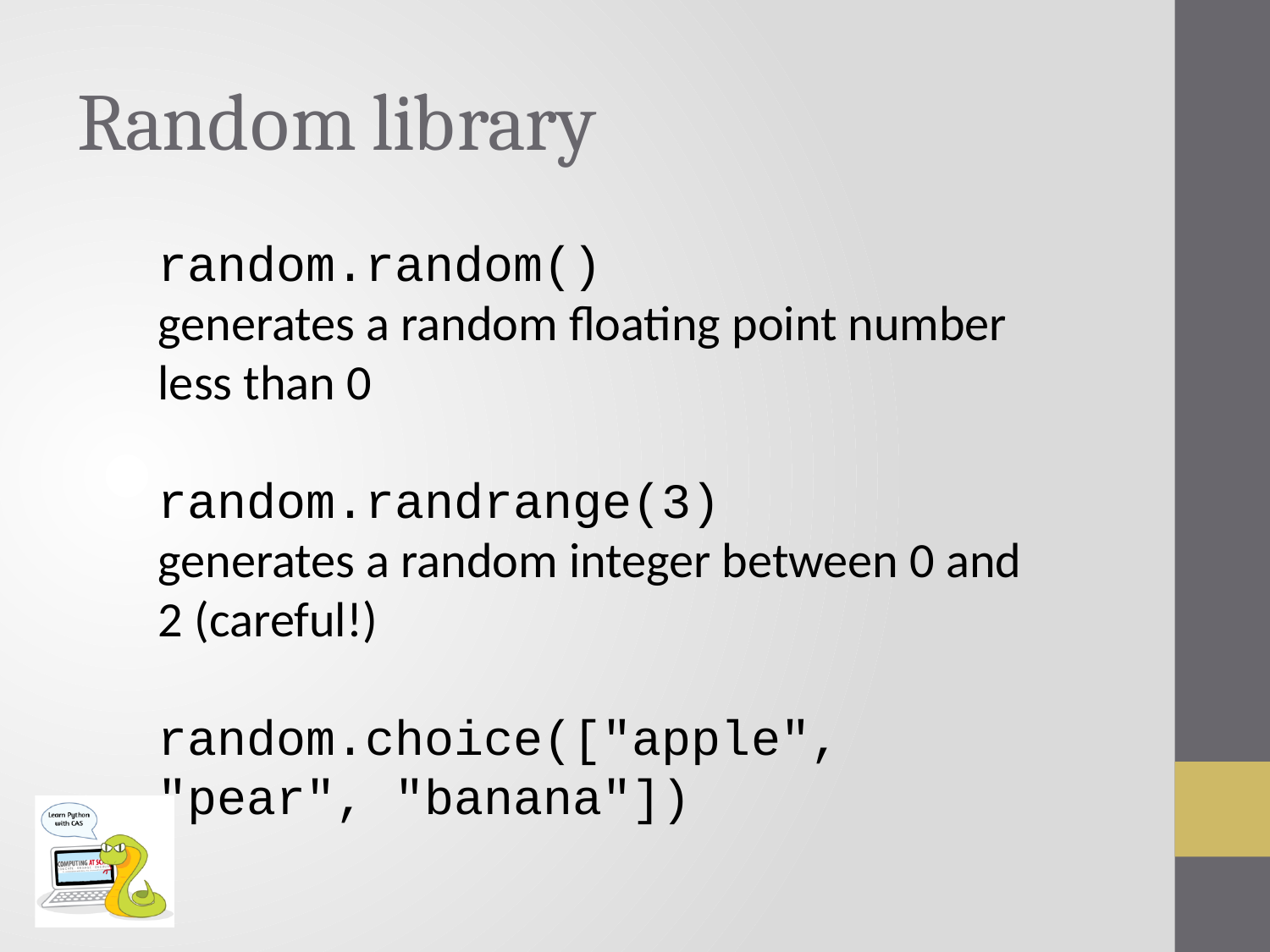

# Random library
random.random()
generates a random floating point number less than 0
random.randrange(3)
generates a random integer between 0 and 2 (careful!)

random.choice(["apple", "pear", "banana"])